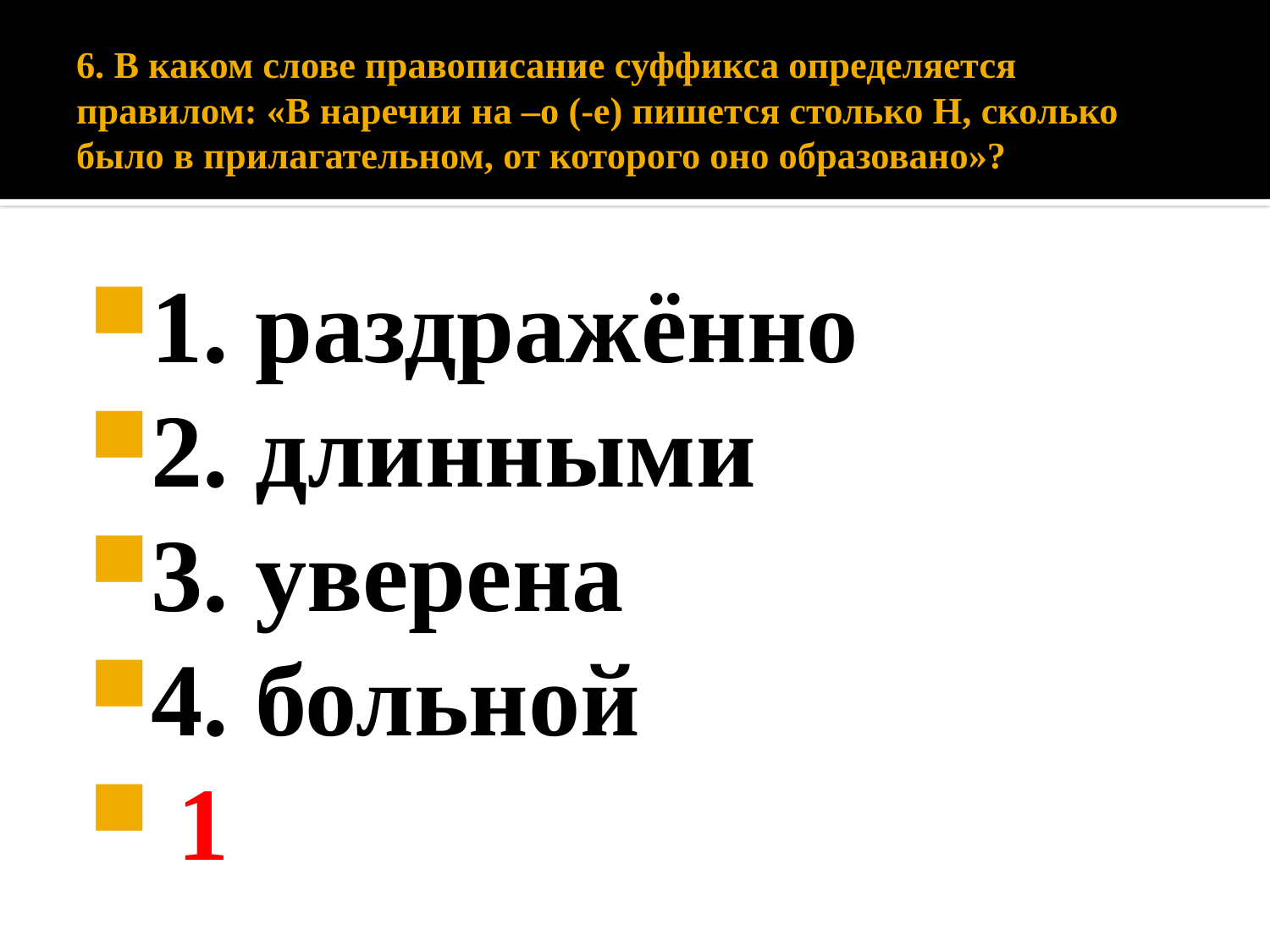

# 6. В каком слове правописание суффикса определяется правилом: «В наречии на –о (-е) пишется столько Н, сколько было в прилагательном, от которого оно образовано»?
1. раздражённо
2. длинными
3. уверена
4. больной
 1